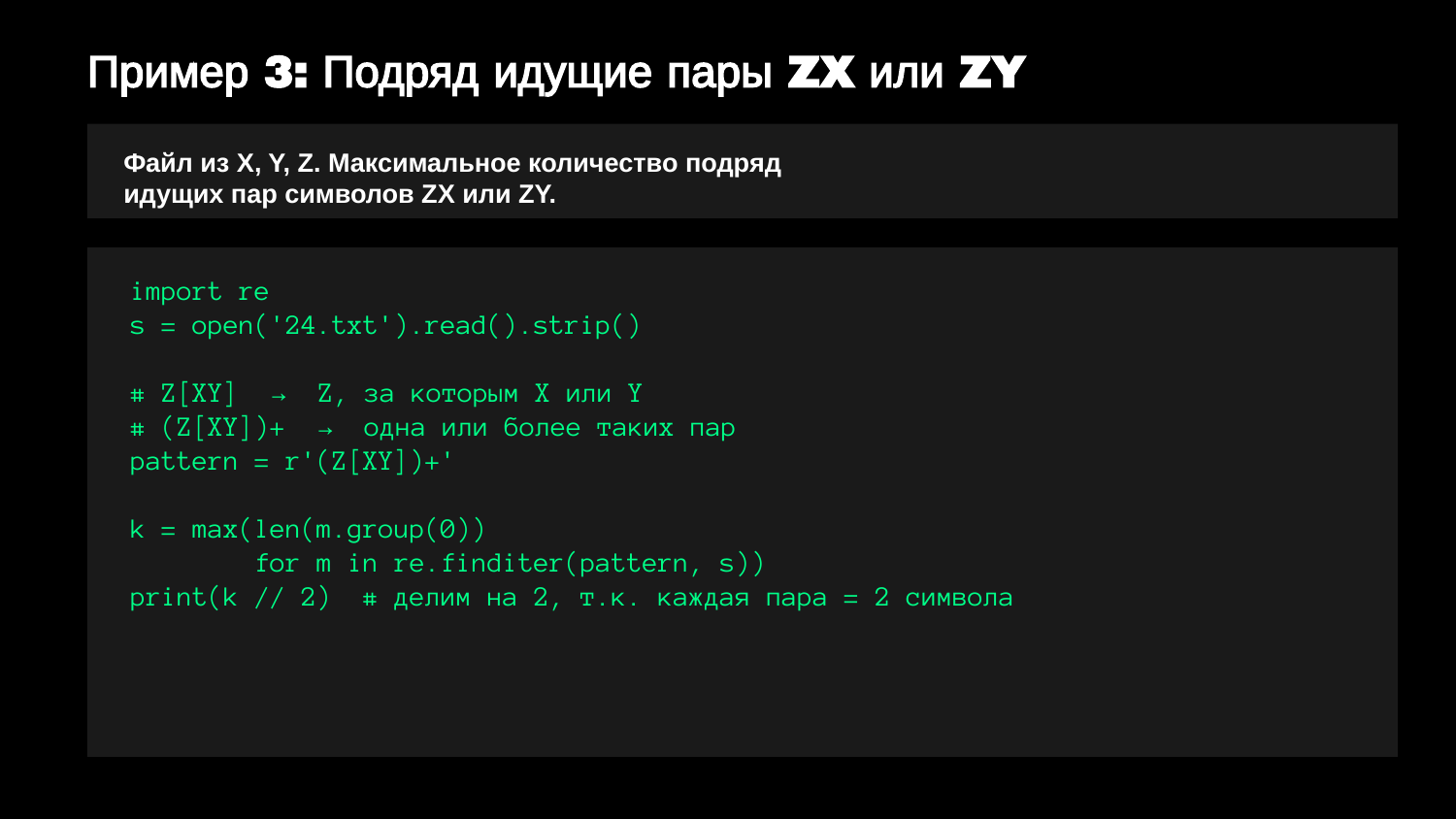

Пример 3: Подряд идущие пары ZX или ZY

Файл из X, Y, Z. Максимальное количество подряд
идущих пар символов ZX или ZY.

import re
s = open('24.txt').read().strip()

# Z[XY]  →  Z, за которым X или Y
# (Z[XY])+  →  одна или более таких пар
pattern = r'(Z[XY])+'

k = max(len(m.group(0))
        for m in re.finditer(pattern, s))
print(k // 2)  # делим на 2, т.к. каждая пара = 2 символа